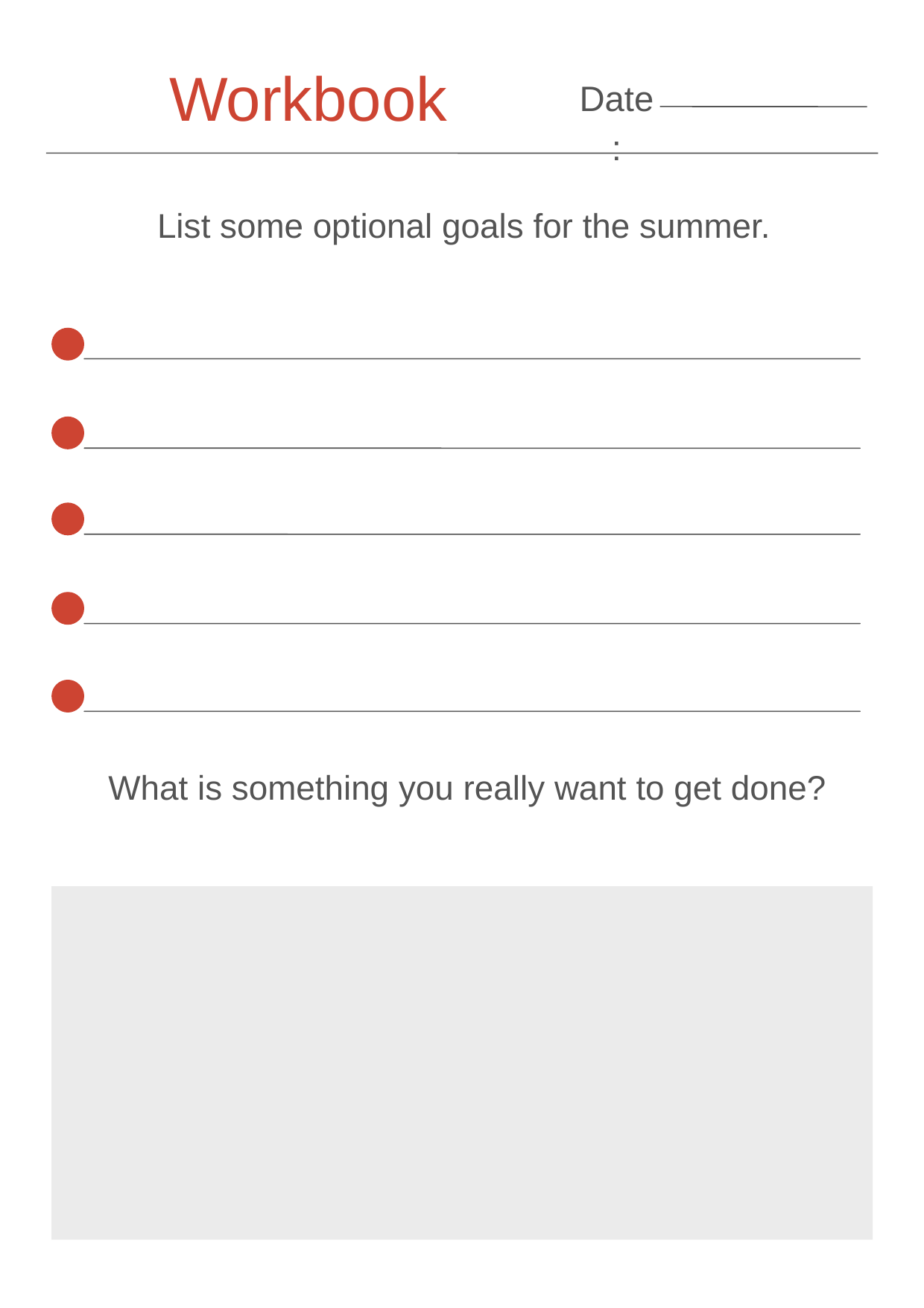

Workbook
Date:

List some optional goals for the summer.

What is something you really want to get done?